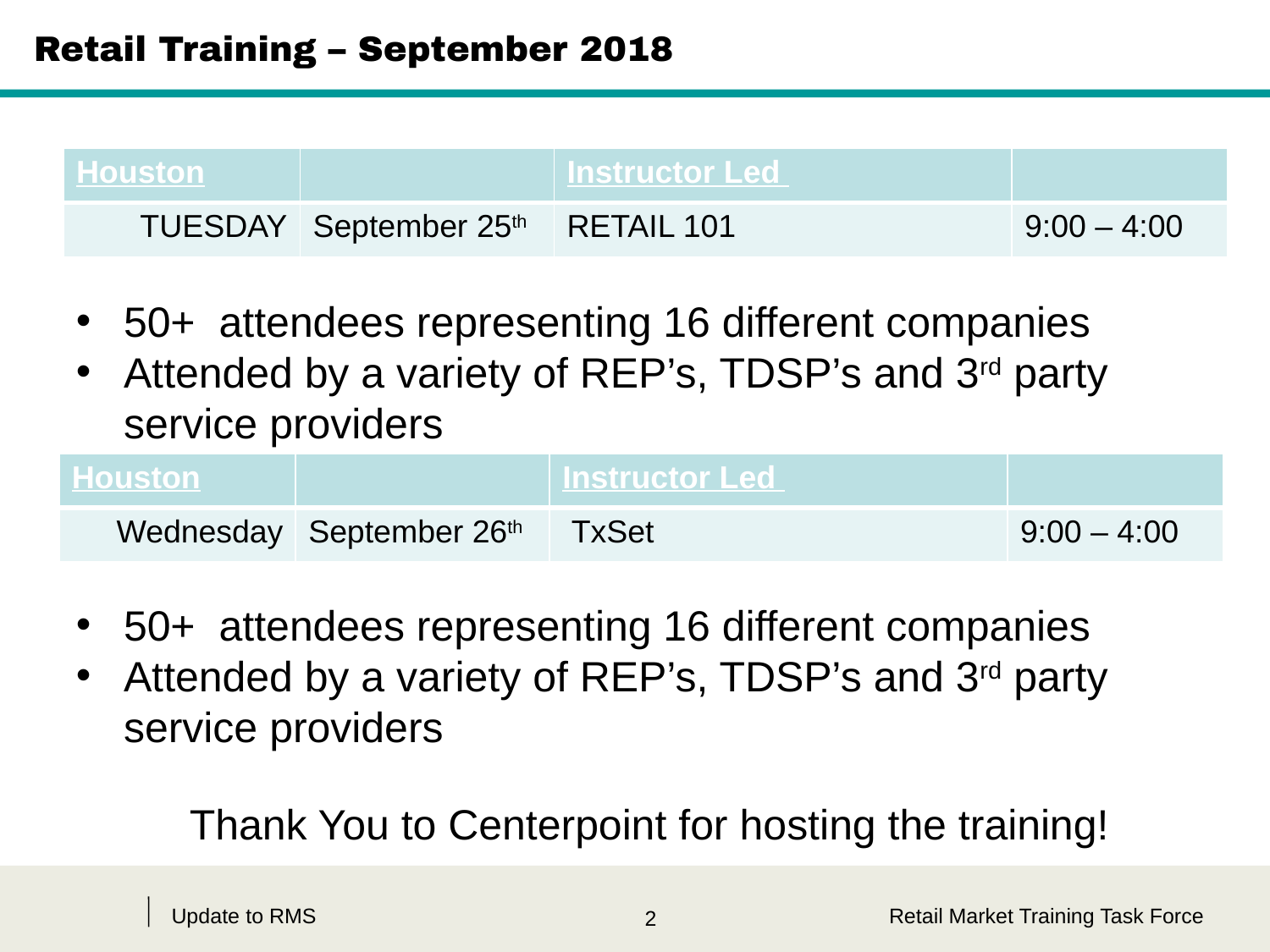

# Retail Training – September 2018
| Houston |  | Instructor Led |  |
| --- | --- | --- | --- |
| TUESDAY | September 25th | RETAIL 101 | 9:00 – 4:00 |
50+  attendees representing 16 different companies
Attended by a variety of REP’s, TDSP’s and 3rd party service providers

| Houston |  | Instructor Led |  |
| --- | --- | --- | --- |
| Wednesday | September 26th | TxSet | 9:00 – 4:00 |
50+  attendees representing 16 different companies
Attended by a variety of REP’s, TDSP’s and 3rd party service providers

Thank You to Centerpoint for hosting the training!
Update to RMS
Retail Market Training Task Force